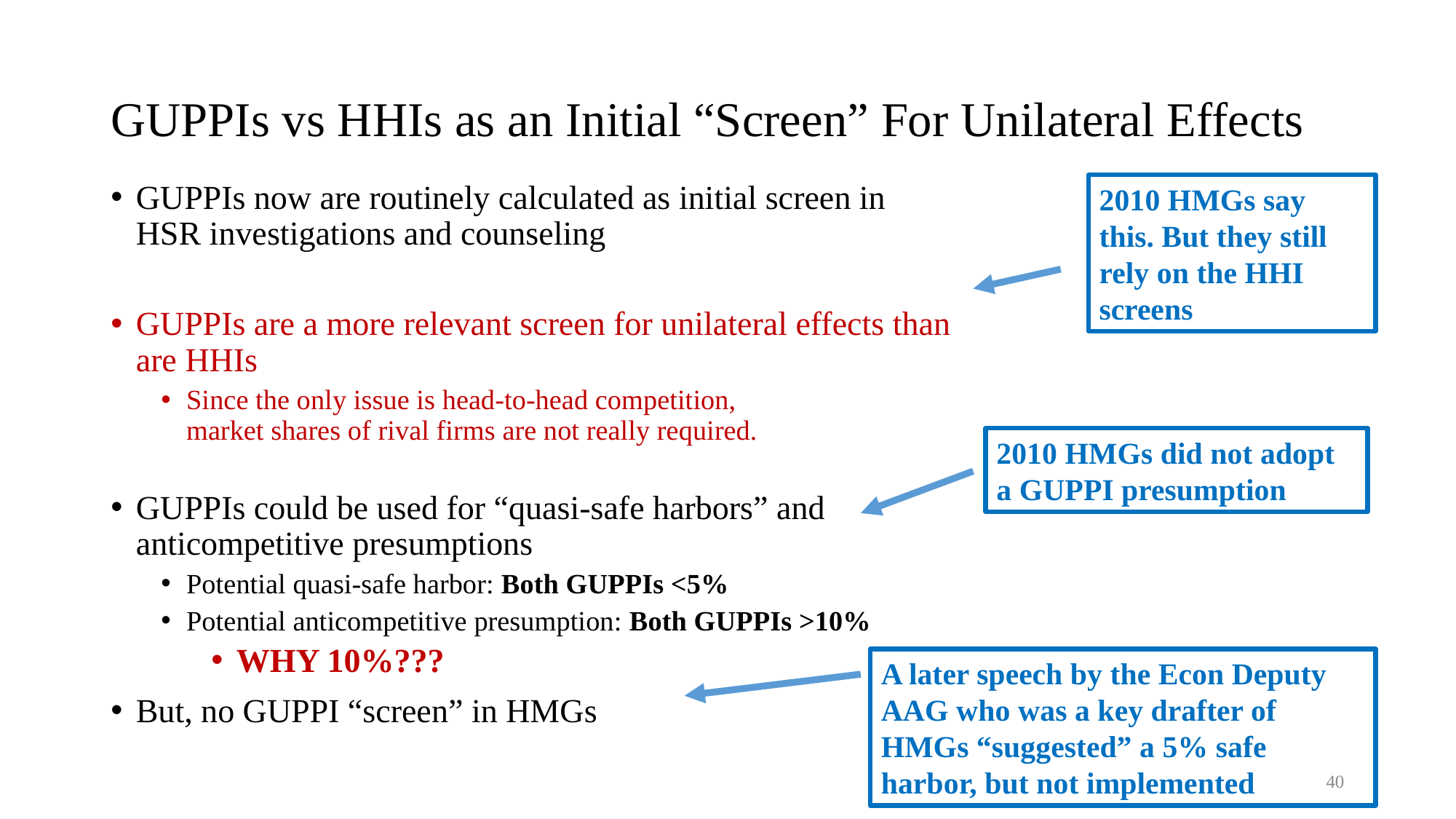

# GUPPIs vs HHIs as an Initial “Screen” For Unilateral Effects
GUPPIs now are routinely calculated as initial screen in
HSR investigations and counseling
GUPPIs are a more relevant screen for unilateral effects than are HHIs
Since the only issue is head-to-head competition,
market shares of rival firms are not really required.
GUPPIs could be used for “quasi-safe harbors” and anticompetitive presumptions
Potential quasi-safe harbor: Both GUPPIs <5%
Potential anticompetitive presumption: Both GUPPIs >10%
WHY 10%???
But, no GUPPI “screen” in HMGs
2010 HMGs say this. But they still rely on the HHI screens
2010 HMGs did not adopt a GUPPI presumption
A later speech by the Econ Deputy AAG who was a key drafter of HMGs “suggested” a 5% safe harbor, but not implemented
40